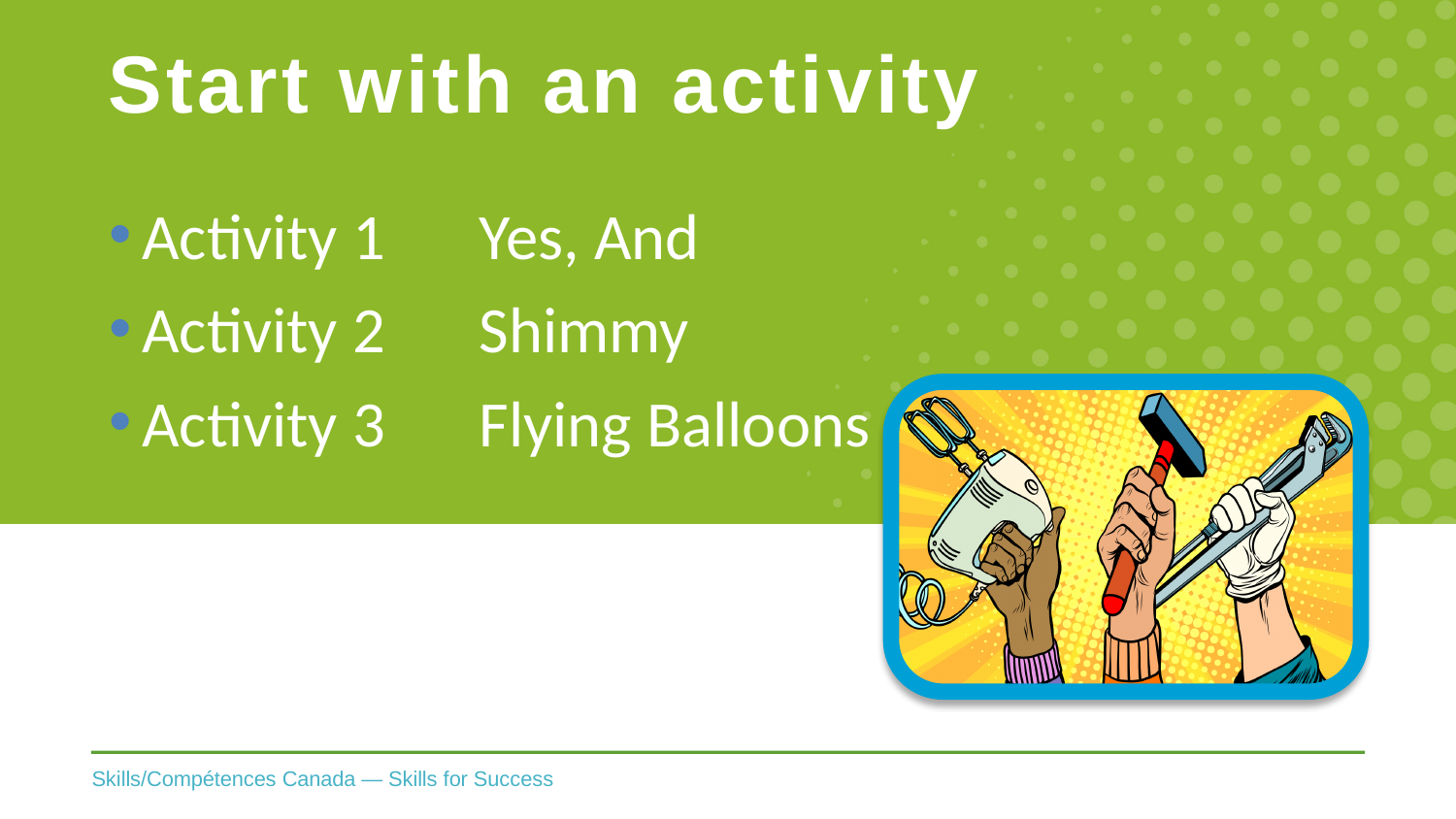

# Start with an activity
Activity 1  	Yes, And
Activity 2  	Shimmy
Activity 3  	Flying Balloons